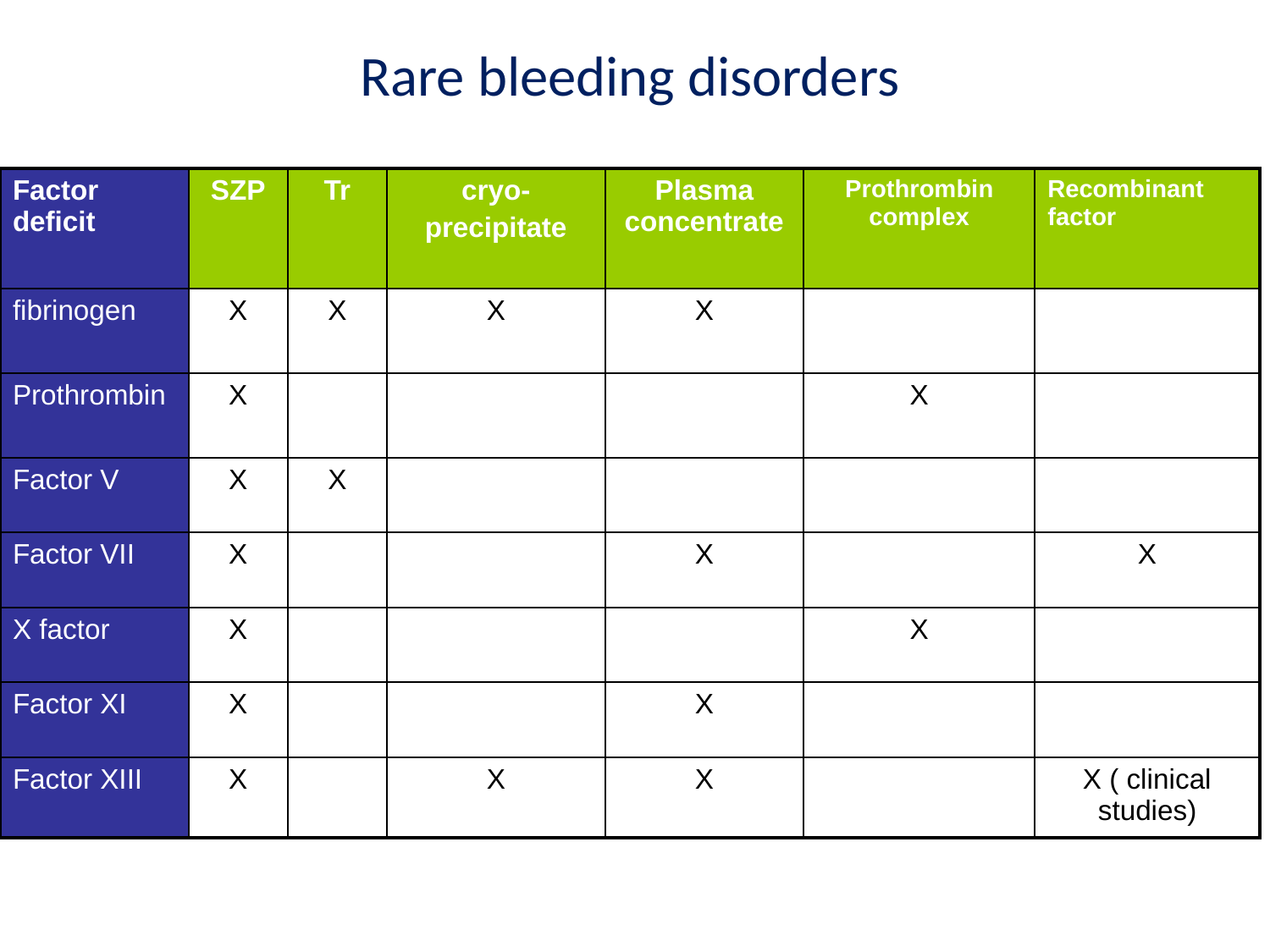

Rare bleeding disorders
| Factor deficit | SZP | Tr | cryo- precipitate | Plasma concentrate | Prothrombin complex | Recombinant factor |
| --- | --- | --- | --- | --- | --- | --- |
| fibrinogen | X | X | X | X |  |  |
| Prothrombin | X |  |  |  | X |  |
| Factor V | X | X |  |  |  |  |
| Factor VII | X |  |  | X |  | X |
| X factor | X |  |  |  | X |  |
| Factor XI | X |  |  | X |  |  |
| Factor XIII | X |  | X | X |  | X ( clinical studies) |